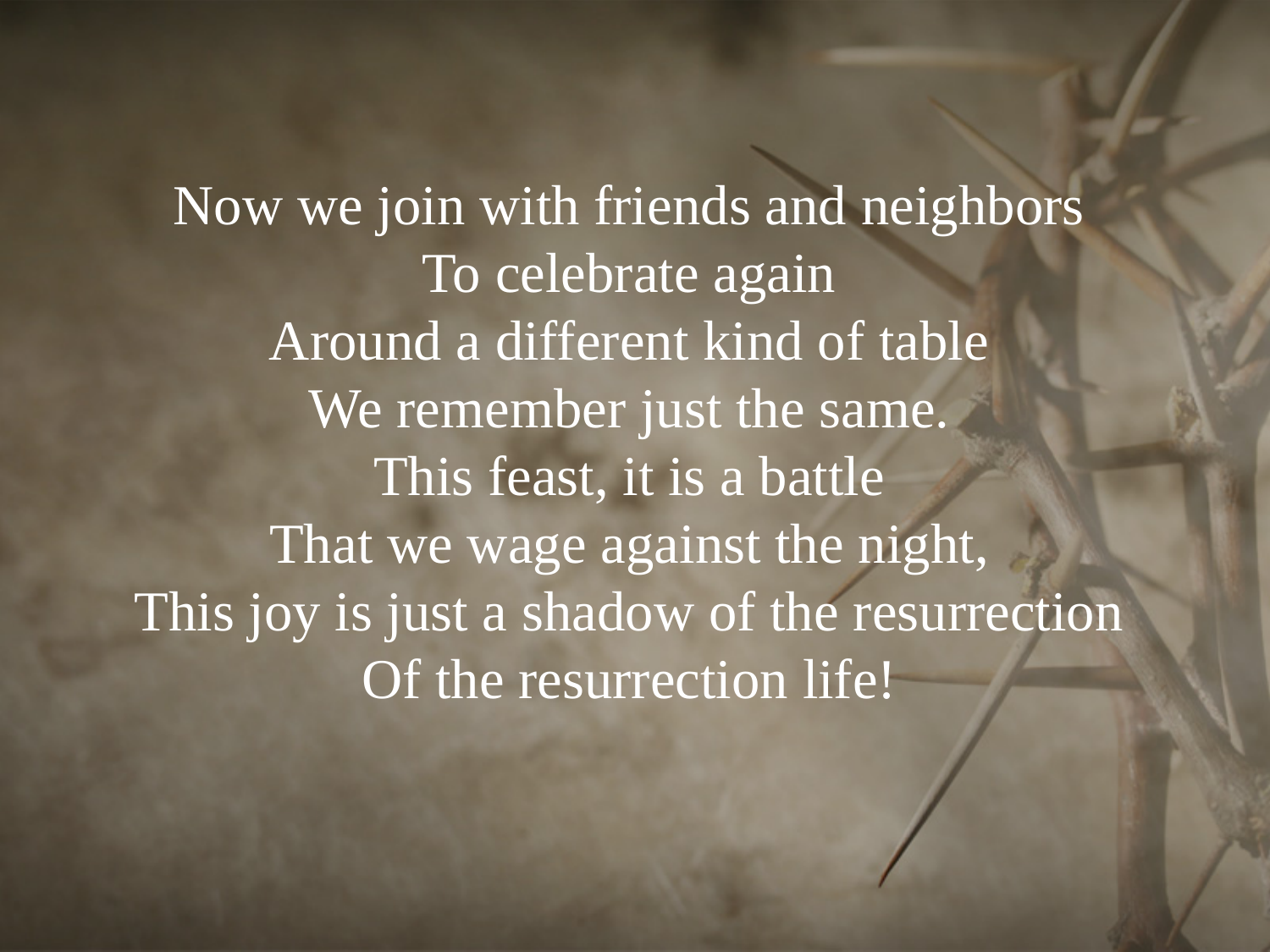

# Now we join with friends and neighbors To celebrate again Around a different kind of table We remember just the same. This feast, it is a battle That we wage against the night, This joy is just a shadow of the resurrection Of the resurrection life!